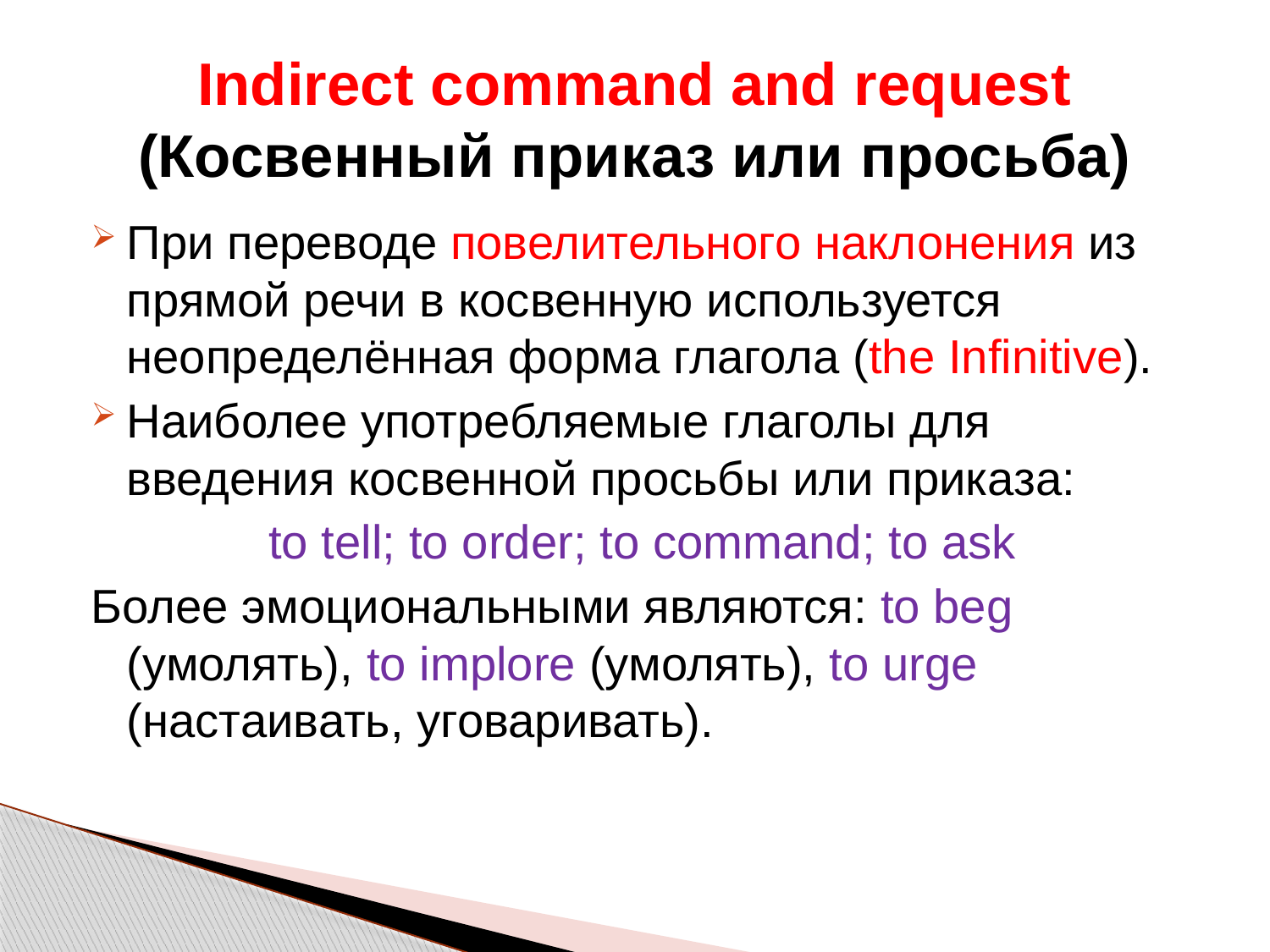

# Indirect command and request (Косвенный приказ или просьба)
При переводе повелительного наклонения из прямой речи в косвенную используется неопределённая форма глагола (the Infinitive).
Наиболее употребляемые глаголы для введения косвенной просьбы или приказа:
to tell; to order; to command; to ask
Более эмоциональными являются: to beg (умолять), to implore (умолять), to urge (настаивать, уговаривать).